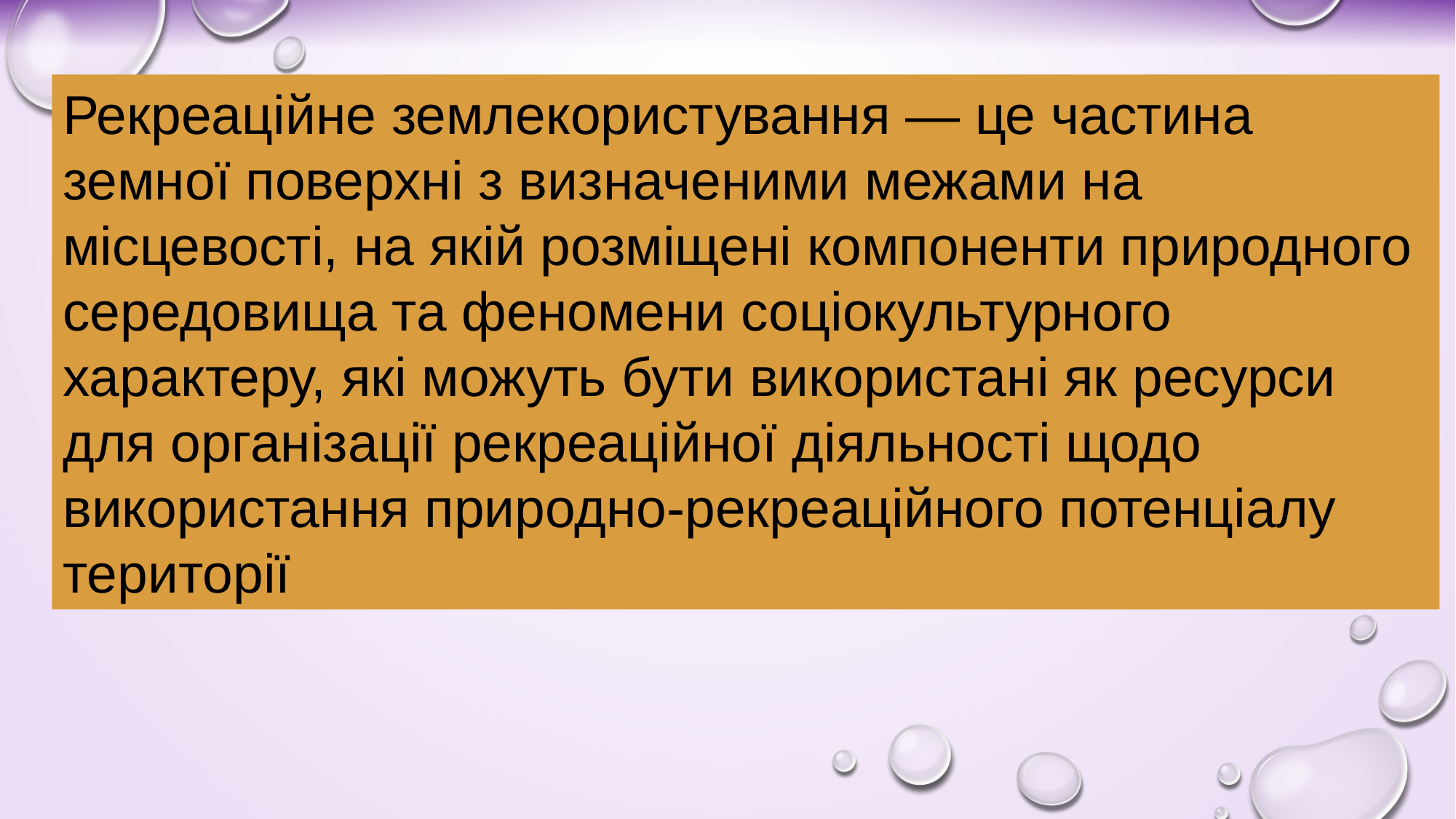

Рекреаційне землекористування — це частина земної поверхні з визначеними межами на місцевості, на якій розміщені компоненти природного середовища та феномени соціокультурного характеру, які можуть бути використані як ресурси для організації рекреаційної діяльності щодо використання природно-рекреаційного потенціалу території